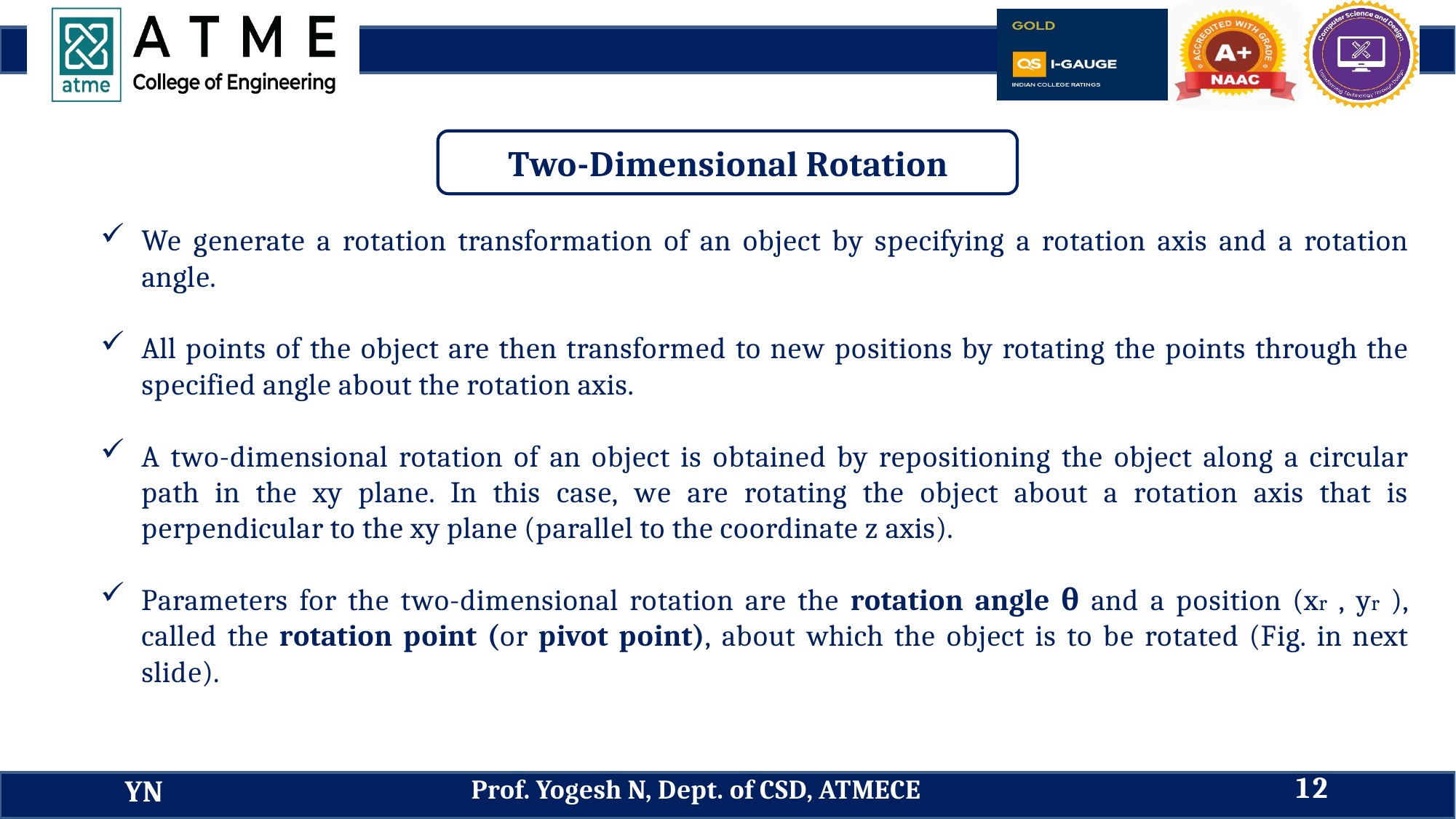

Two-Dimensional Rotation
We generate a rotation transformation of an object by specifying a rotation axis and a rotation angle.

All points of the object are then transformed to new positions by rotating the points through the specified angle about the rotation axis.

A two-dimensional rotation of an object is obtained by repositioning the object along a circular path in the xy plane. In this case, we are rotating the object about a rotation axis that is perpendicular to the xy plane (parallel to the coordinate z axis).

Parameters for the two-dimensional rotation are the rotation angle θ and a position (xr , yr ), called the rotation point (or pivot point), about which the object is to be rotated (Fig. in next slide).
12
Prof. Yogesh N, Dept. of CSD, ATMECE
YN